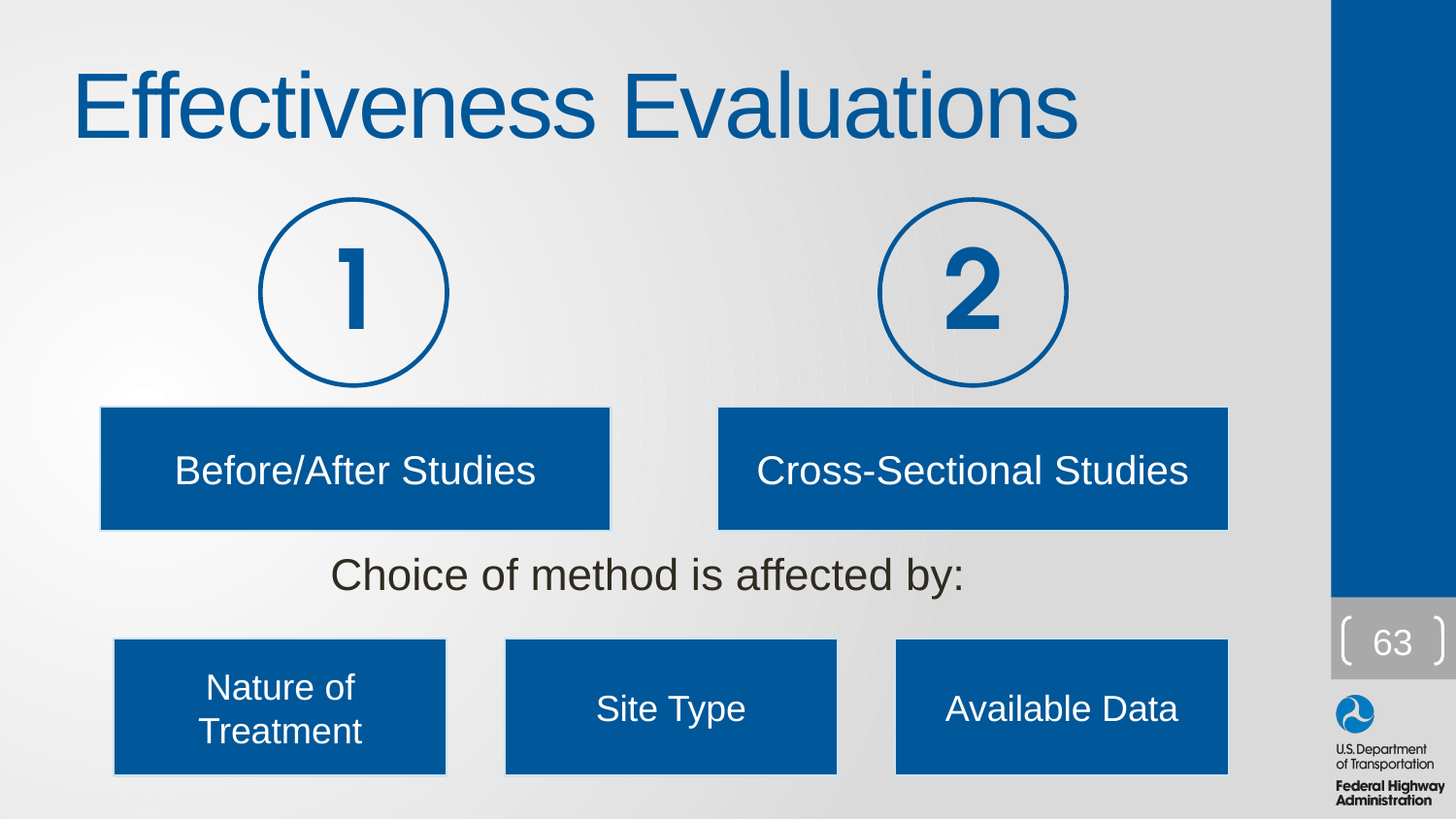

# Effectiveness Evaluations
1
2

Choice of method is affected by:

Before/After Studies
Cross-Sectional Studies
63
Site Type
Nature of Treatment
Available Data